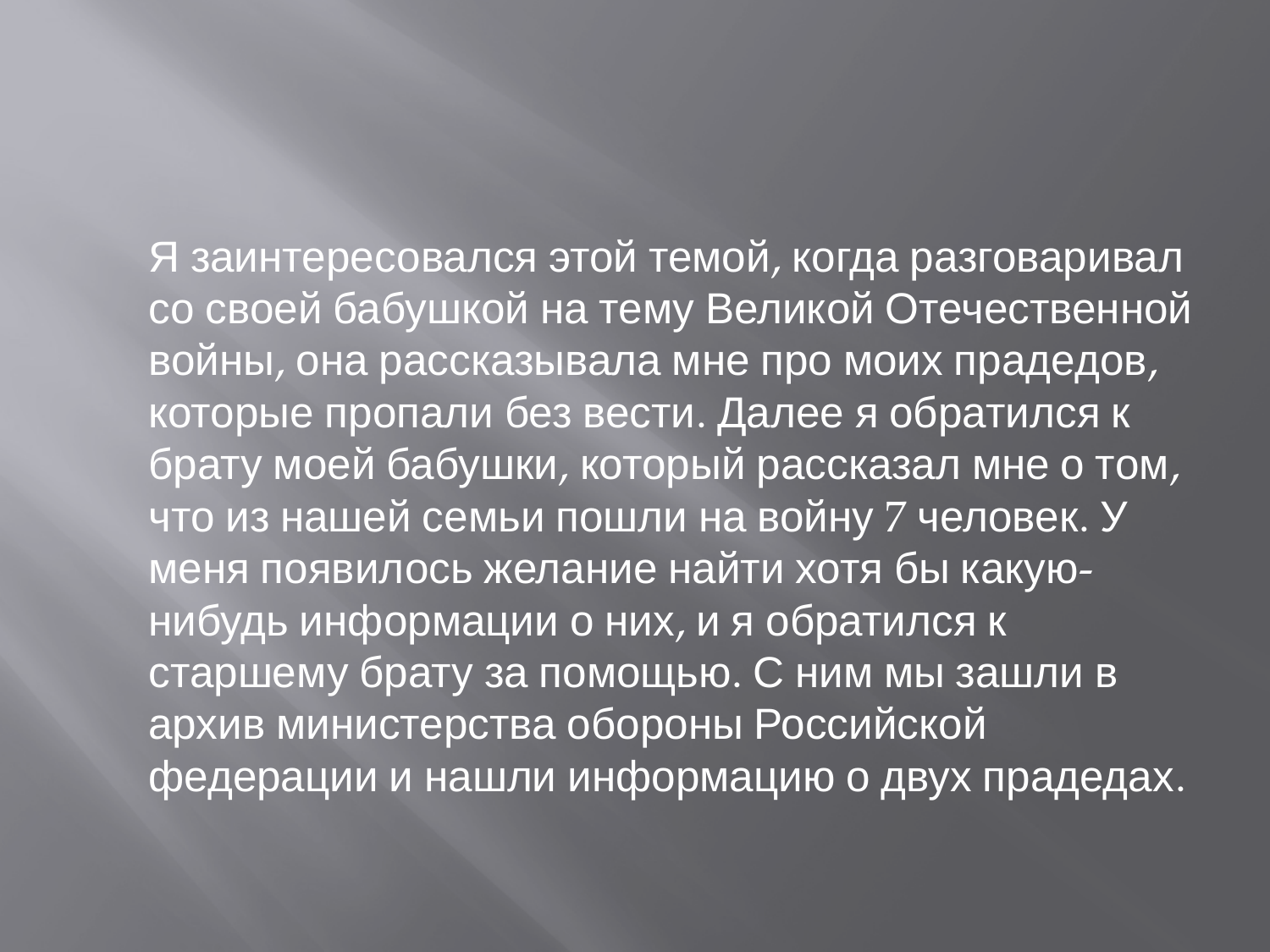

#
	Я заинтересовался этой темой, когда разговаривал со своей бабушкой на тему Великой Отечественной войны, она рассказывала мне про моих прадедов, которые пропали без вести. Далее я обратился к брату моей бабушки, который рассказал мне о том, что из нашей семьи пошли на войну 7 человек. У меня появилось желание найти хотя бы какую-нибудь информации о них, и я обратился к старшему брату за помощью. С ним мы зашли в архив министерства обороны Российской федерации и нашли информацию о двух прадедах.